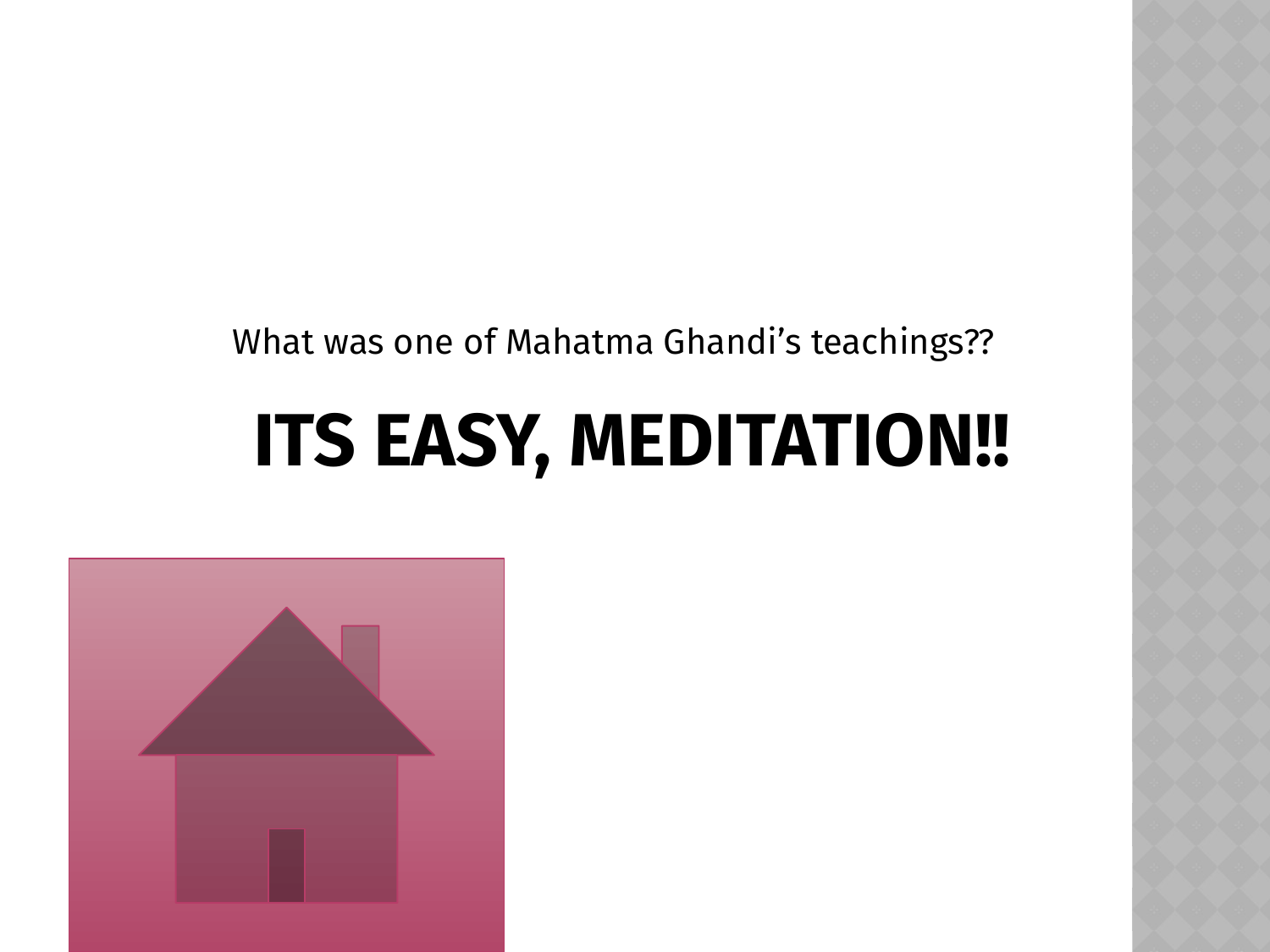

What was one of Mahatma Ghandi’s teachings??
# Its easy, meditation!!